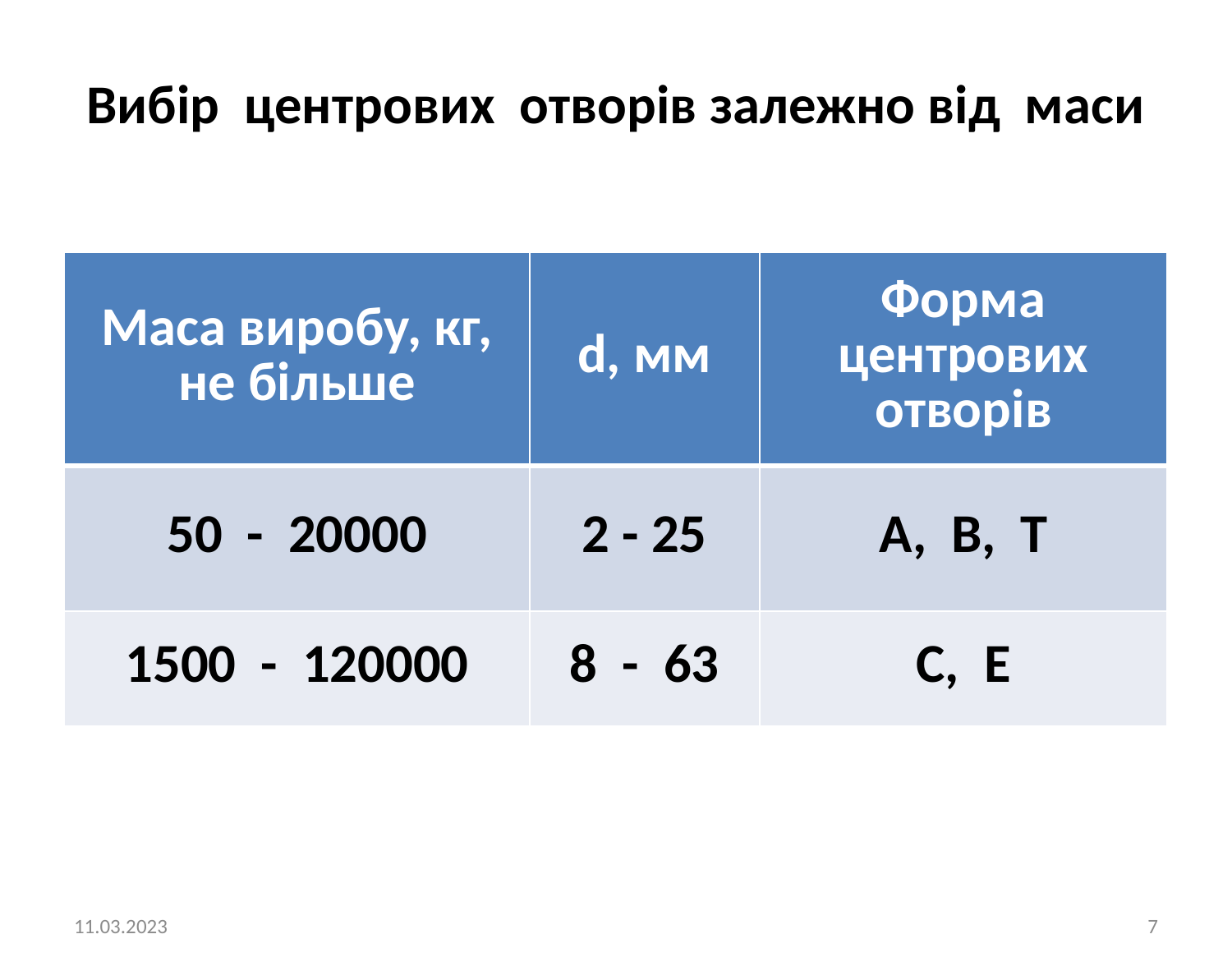

# Вибір  центрових  отворів залежно від  маси
| Маса виробу, кг, не більше | d, мм | Форма центрових отворів |
| --- | --- | --- |
| 50 - 20000 | 2 - 25 | А, В, Т |
| 1500 - 120000 | 8 - 63 | С, Е |
11.03.2023
7